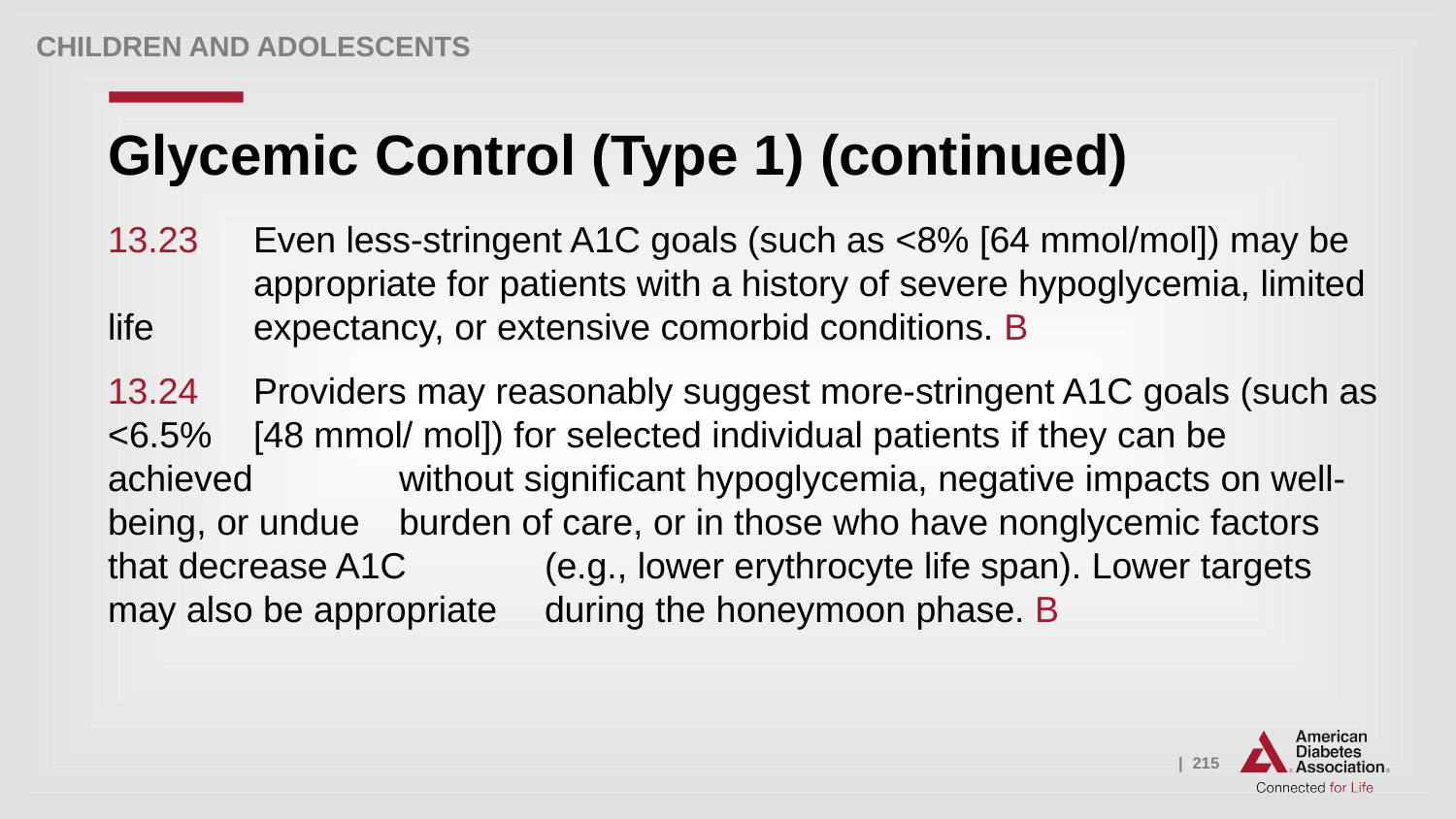

Children and adolescents
# Glycemic Control (Type 1) (continued)
13.23 	Even less-stringent A1C goals (such as <8% [64 mmol/mol]) may be 	appropriate for patients with a history of severe hypoglycemia, limited life 	expectancy, or extensive comorbid conditions. B
13.24 	Providers may reasonably suggest more-stringent A1C goals (such as <6.5% 	[48 mmol/ mol]) for selected individual patients if they can be achieved 	without significant hypoglycemia, negative impacts on well-being, or undue 	burden of care, or in those who have nonglycemic factors that decrease A1C 	(e.g., lower erythrocyte life span). Lower targets may also be appropriate 	during the honeymoon phase. B